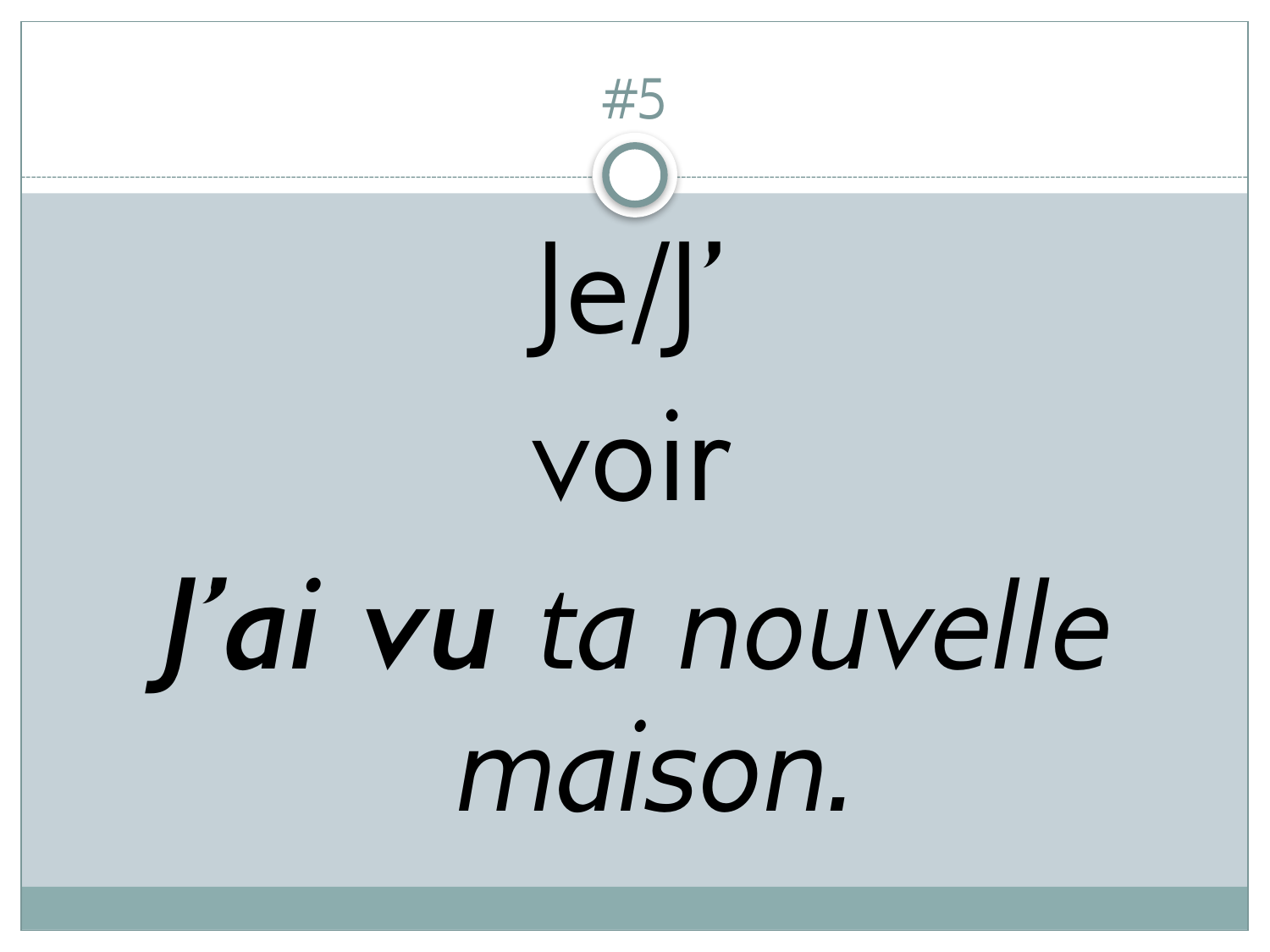

# #5
Je/J’
voir
J’ai vu ta nouvelle maison.